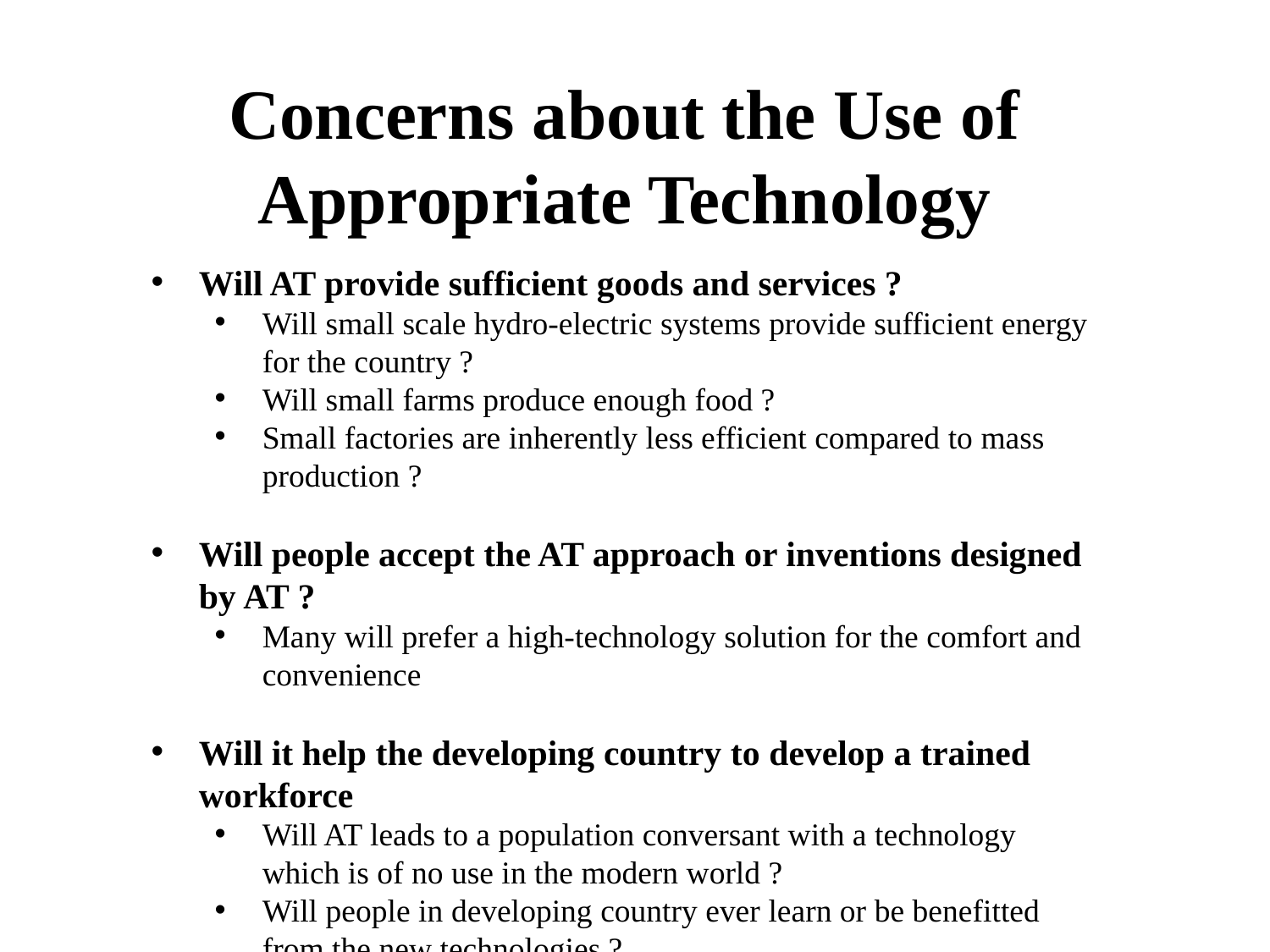

# Concerns about the Use of Appropriate Technology
Will AT provide sufficient goods and services ?
Will small scale hydro-electric systems provide sufficient energy for the country ?
Will small farms produce enough food ?
Small factories are inherently less efficient compared to mass production ?

Will people accept the AT approach or inventions designed by AT ?
Many will prefer a high-technology solution for the comfort and convenience

Will it help the developing country to develop a trained workforce
Will AT leads to a population conversant with a technology which is of no use in the modern world ?
Will people in developing country ever learn or be benefitted from the new technologies ?